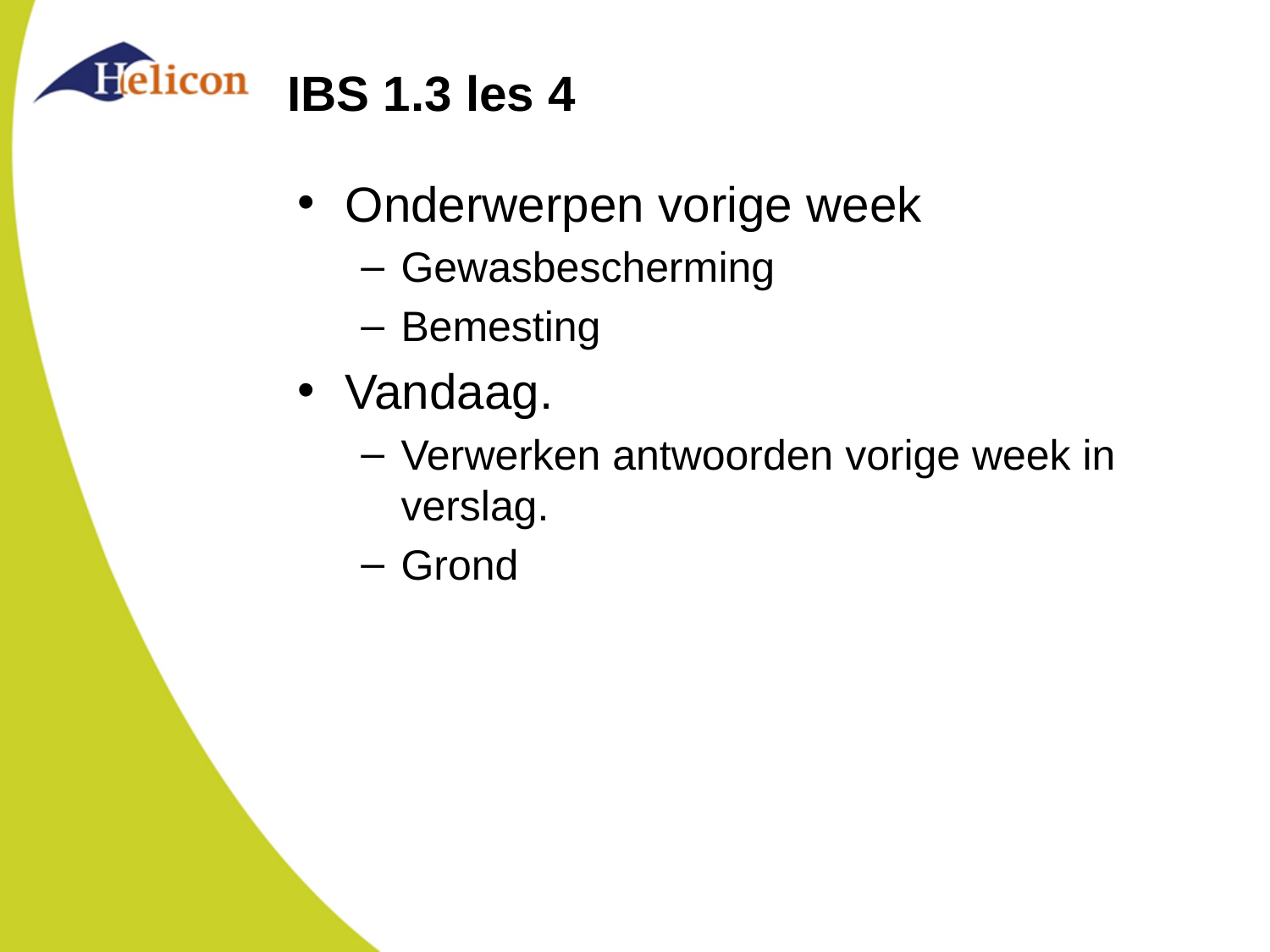

# IBS 1.3 les 4
Onderwerpen vorige week
Gewasbescherming
Bemesting
Vandaag.
Verwerken antwoorden vorige week in verslag.
Grond